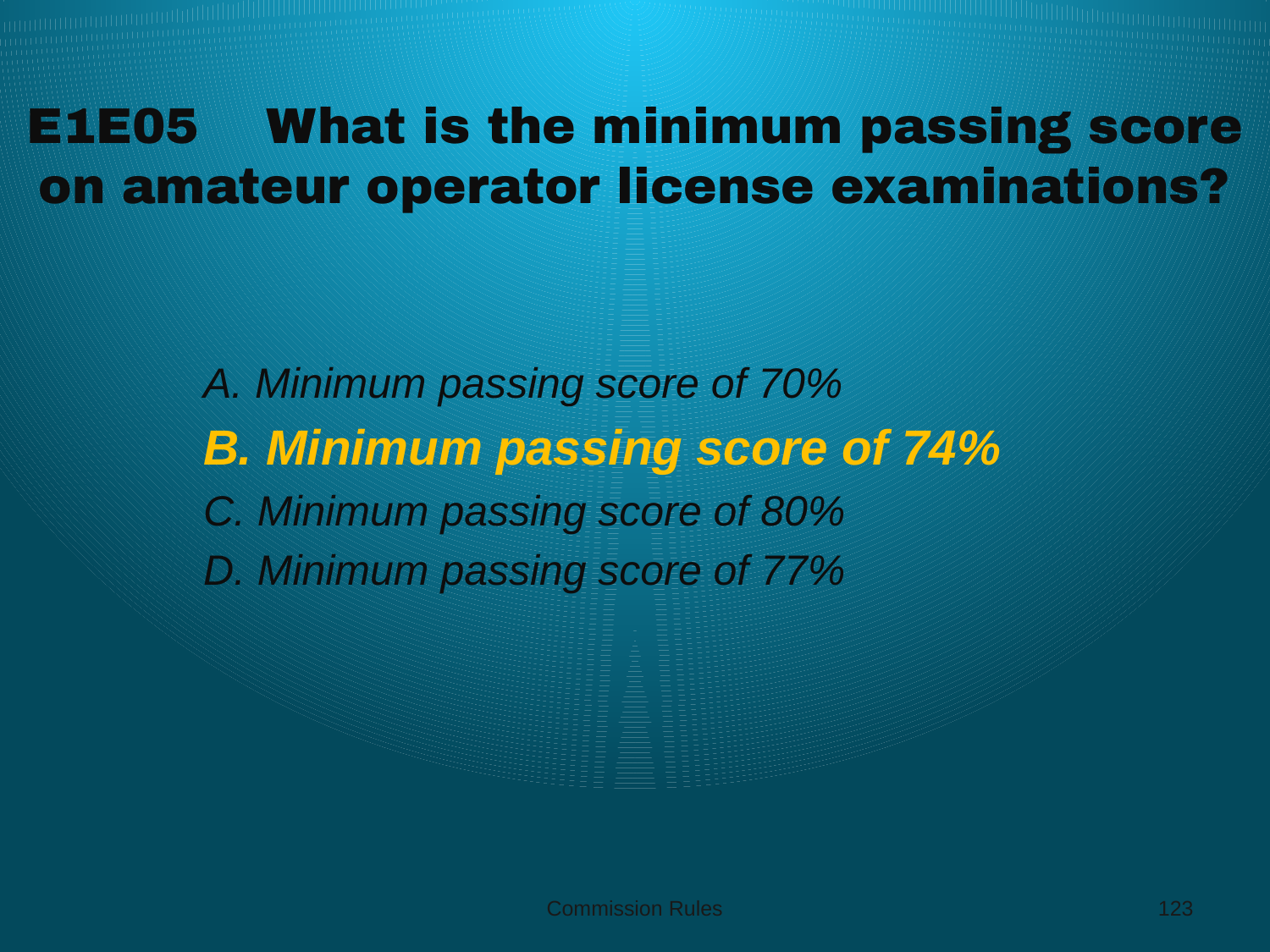

# E1E05    What is the minimum passing score on amateur operator license examinations?
A. Minimum passing score of 70%
B. Minimum passing score of 74%
C. Minimum passing score of 80%
D. Minimum passing score of 77%

Commission Rules
123